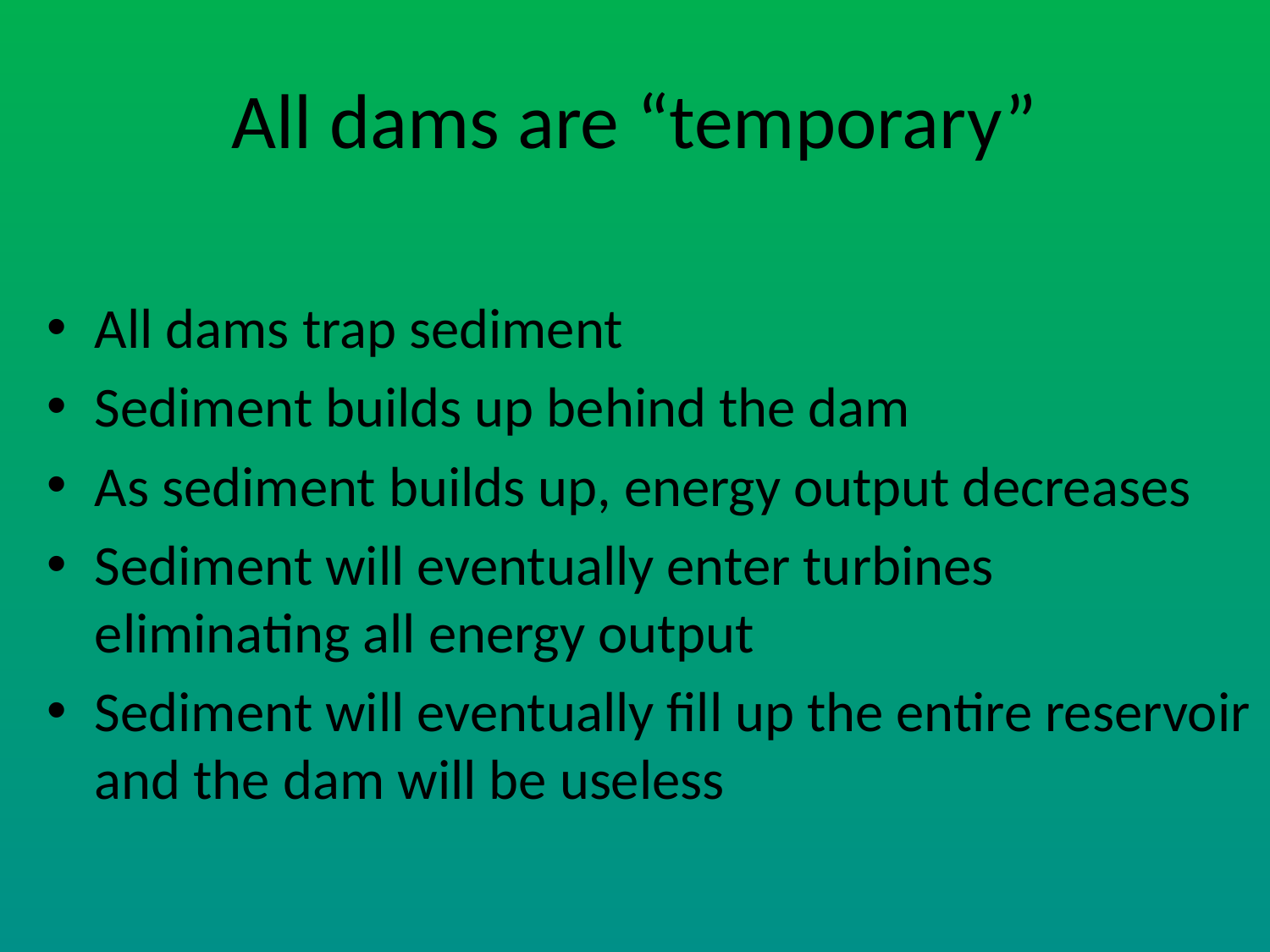

# All dams are “temporary”
All dams trap sediment
Sediment builds up behind the dam
As sediment builds up, energy output decreases
Sediment will eventually enter turbines eliminating all energy output
Sediment will eventually fill up the entire reservoir and the dam will be useless